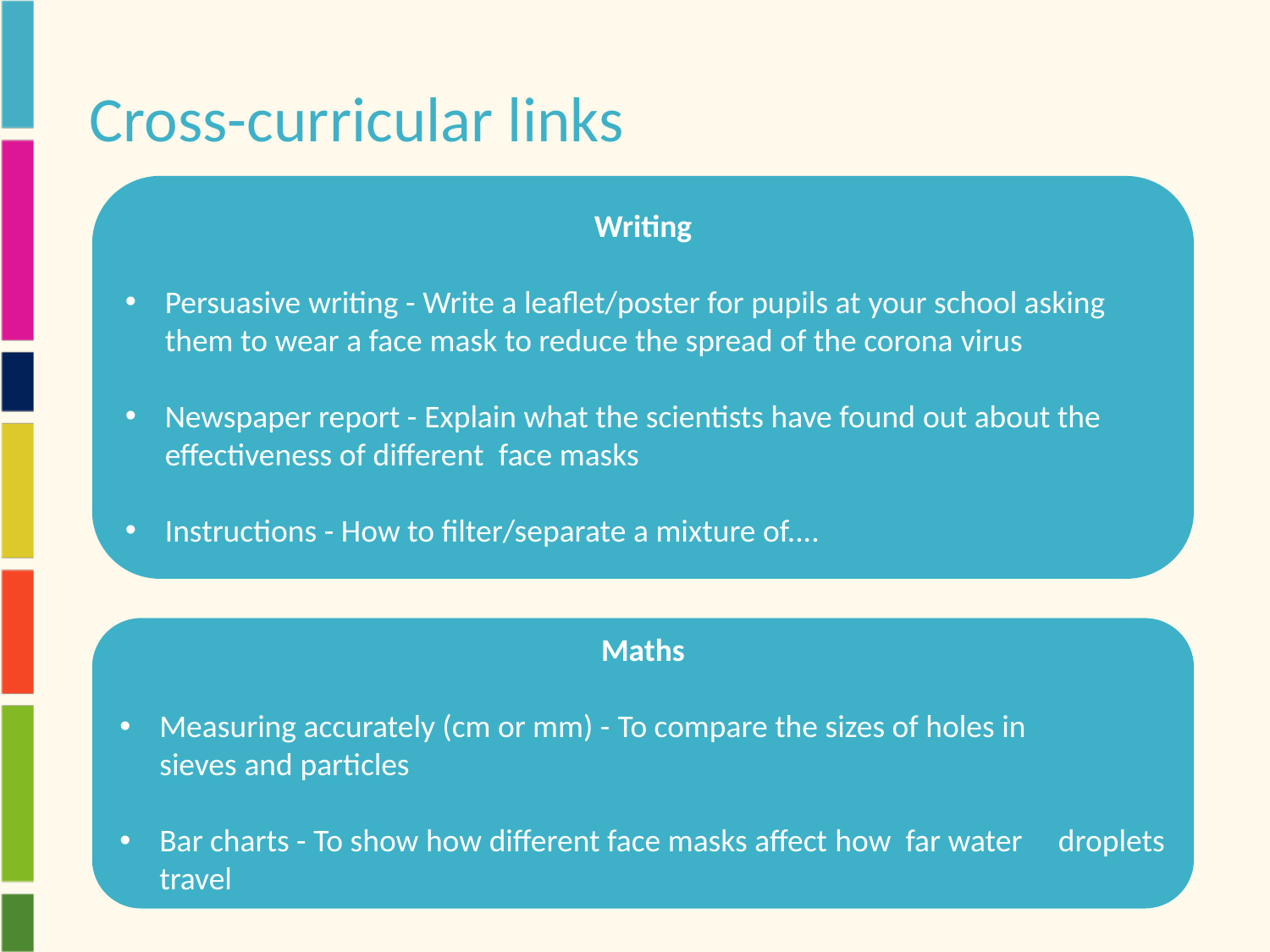

# Cross-curricular links
Writing

Persuasive writing - Write a leaflet/poster for pupils at your school asking them to wear a face mask to reduce the spread of the corona virus
Newspaper report - Explain what the scientists have found out about the effectiveness of different  face masks
Instructions - How to filter/separate a mixture of....
Maths
Measuring accurately (cm or mm) - To compare the sizes of holes in sieves and particles
Bar charts - To show how different face masks affect how  far water     droplets travel